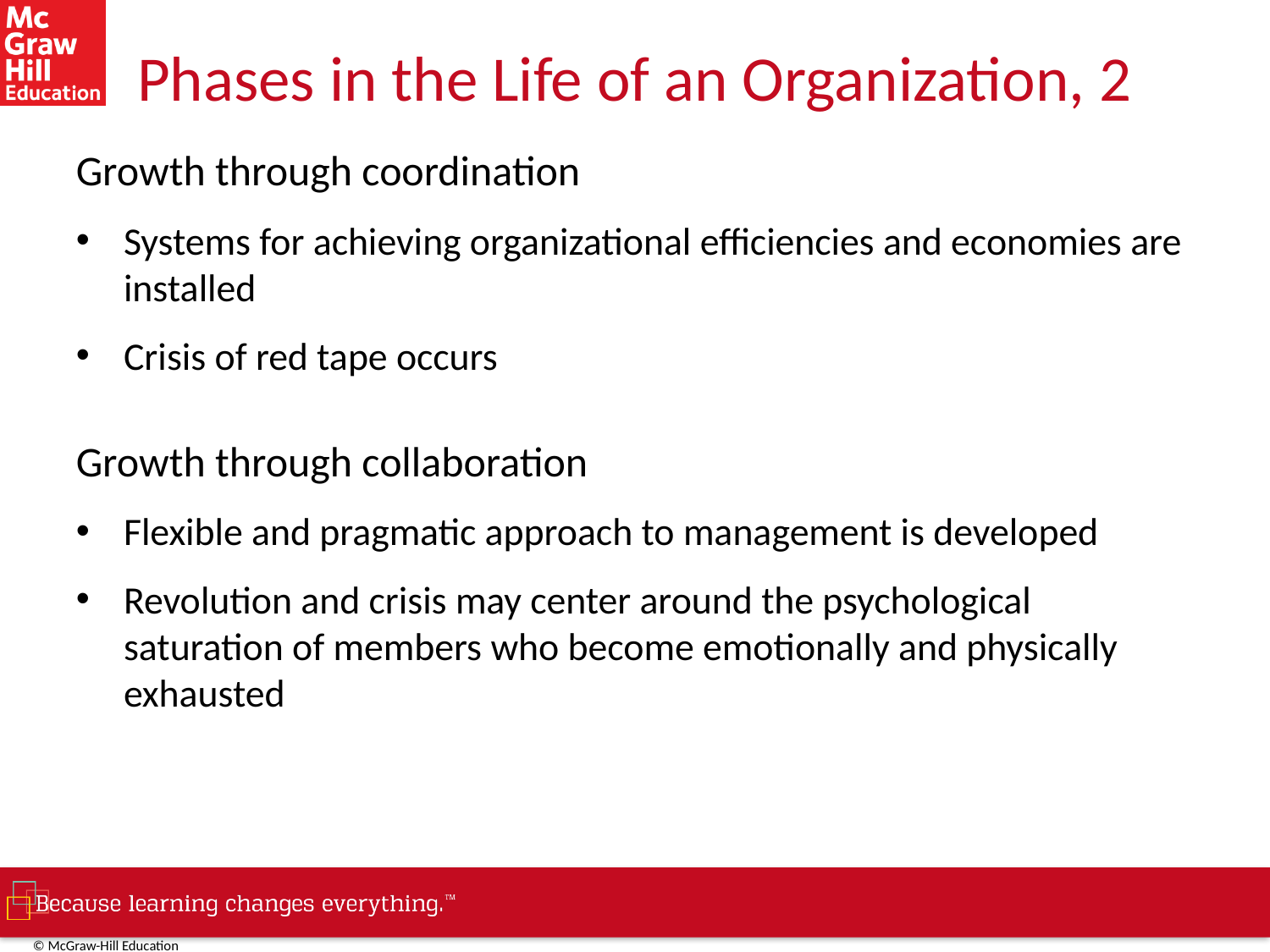

# Phases in the Life of an Organization, 2
Growth through coordination
Systems for achieving organizational efficiencies and economies are installed
Crisis of red tape occurs

Growth through collaboration
Flexible and pragmatic approach to management is developed
Revolution and crisis may center around the psychological saturation of members who become emotionally and physically exhausted